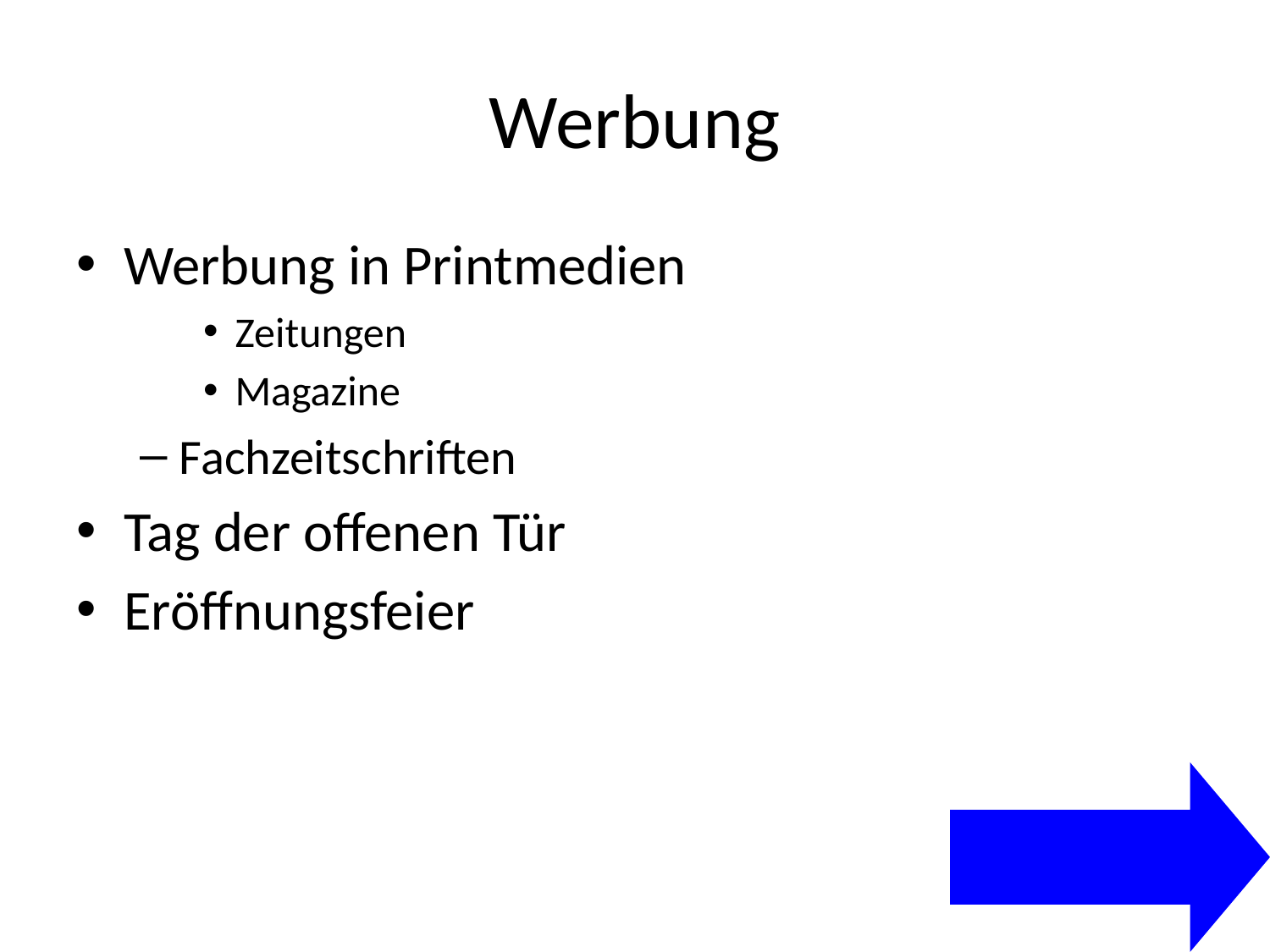

# Werbung
Werbung in Printmedien
Zeitungen
Magazine
Fachzeitschriften
Tag der offenen Tür
Eröffnungsfeier